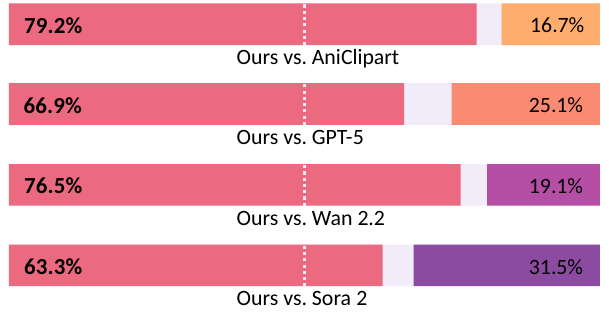

79.2%

16.7%
Ours vs. AniClipart
66.9%
25.1%

Ours vs. GPT-5
76.5%
19.1%

Ours vs. Wan 2.2
63.3%
31.5%

Ours vs. Sora 2